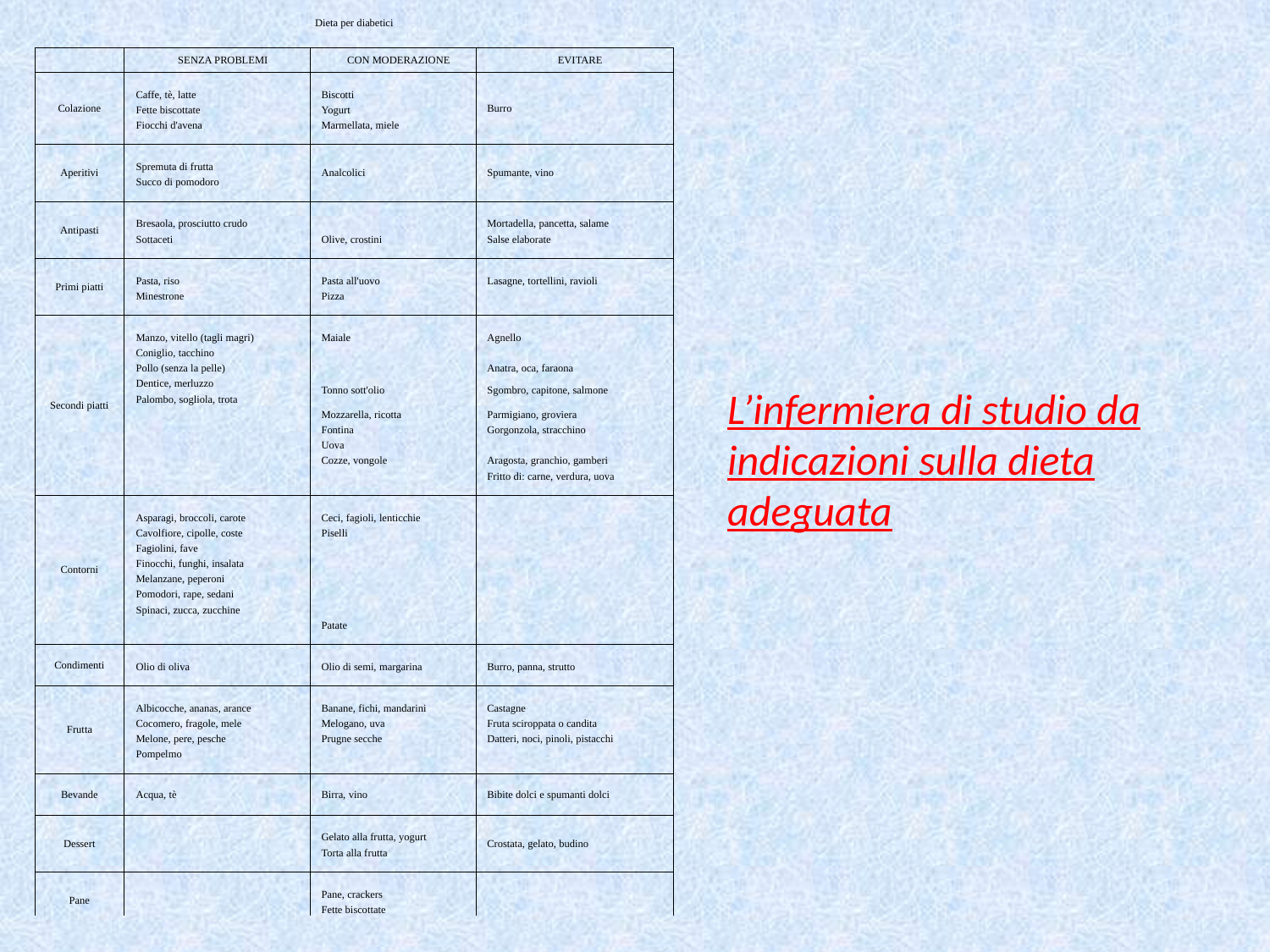

| Dieta per diabetici |  |  |  |  |  |  |
| --- | --- | --- | --- | --- | --- | --- |
|  |  |  |  |  |  |  |
|  |  | SENZA PROBLEMI |  | CON MODERAZIONE |  | EVITARE |
|  |  |  |  |  |  |  |
| Colazione |  | Caffe, tè, latte |  | Biscotti |  | Burro |
|  |  | Fette biscottate |  | Yogurt |  |  |
|  |  | Fiocchi d'avena |  | Marmellata, miele |  |  |
|  |  |  |  |  |  |  |
|  |  |  |  |  |  |  |
| Aperitivi |  | Spremuta di frutta |  | Analcolici |  | Spumante, vino |
|  |  | Succo di pomodoro |  |  |  |  |
|  |  |  |  |  |  |  |
|  |  |  |  |  |  |  |
| Antipasti |  | Bresaola, prosciutto crudo |  |  |  | Mortadella, pancetta, salame |
|  |  | Sottaceti |  | Olive, crostini |  | Salse elaborate |
|  |  |  |  |  |  |  |
|  |  |  |  |  |  |  |
| Primi piatti |  | Pasta, riso |  | Pasta all'uovo |  | Lasagne, tortellini, ravioli |
|  |  | Minestrone |  | Pizza |  |  |
|  |  |  |  |  |  |  |
|  |  |  |  |  |  |  |
| Secondi piatti |  | Manzo, vitello (tagli magri) |  | Maiale |  | Agnello |
|  |  | Coniglio, tacchino |  |  |  |  |
|  |  | Pollo (senza la pelle) |  |  |  | Anatra, oca, faraona |
|  |  | Dentice, merluzzo |  | Tonno sott'olio |  | Sgombro, capitone, salmone |
|  |  | Palombo, sogliola, trota |  |  |  |  |
|  |  |  |  | Mozzarella, ricotta |  | Parmigiano, groviera |
|  |  |  |  | Fontina |  | Gorgonzola, stracchino |
|  |  |  |  | Uova |  |  |
|  |  |  |  | Cozze, vongole |  | Aragosta, granchio, gamberi |
|  |  |  |  |  |  | Fritto di: carne, verdura, uova |
|  |  |  |  |  |  |  |
|  |  |  |  |  |  |  |
| Contorni |  | Asparagi, broccoli, carote |  | Ceci, fagioli, lenticchie |  |  |
|  |  | Cavolfiore, cipolle, coste |  | Piselli |  |  |
|  |  | Fagiolini, fave |  |  |  |  |
|  |  | Finocchi, funghi, insalata |  |  |  |  |
|  |  | Melanzane, peperoni |  |  |  |  |
|  |  | Pomodori, rape, sedani |  |  |  |  |
|  |  | Spinaci, zucca, zucchine |  |  |  |  |
|  |  |  |  | Patate |  |  |
|  |  |  |  |  |  |  |
|  |  |  |  |  |  |  |
| Condimenti |  | Olio di oliva |  | Olio di semi, margarina |  | Burro, panna, strutto |
|  |  |  |  |  |  |  |
|  |  |  |  |  |  |  |
| Frutta |  | Albicocche, ananas, arance |  | Banane, fichi, mandarini |  | Castagne |
|  |  | Cocomero, fragole, mele |  | Melogano, uva |  | Fruta sciroppata o candita |
|  |  | Melone, pere, pesche |  | Prugne secche |  | Datteri, noci, pinoli, pistacchi |
|  |  | Pompelmo |  |  |  |  |
|  |  |  |  |  |  |  |
|  |  |  |  |  |  |  |
| Bevande |  | Acqua, tè |  | Birra, vino |  | Bibite dolci e spumanti dolci |
|  |  |  |  |  |  |  |
|  |  |  |  |  |  |  |
| Dessert |  |  |  | Gelato alla frutta, yogurt |  | Crostata, gelato, budino |
|  |  |  |  | Torta alla frutta |  |  |
|  |  |  |  |  |  |  |
|  |  |  |  |  |  |  |
| Pane |  |  |  | Pane, crackers |  |  |
|  |  |  |  | Fette biscottate |  |  |
L’infermiera di studio da indicazioni sulla dieta adeguata